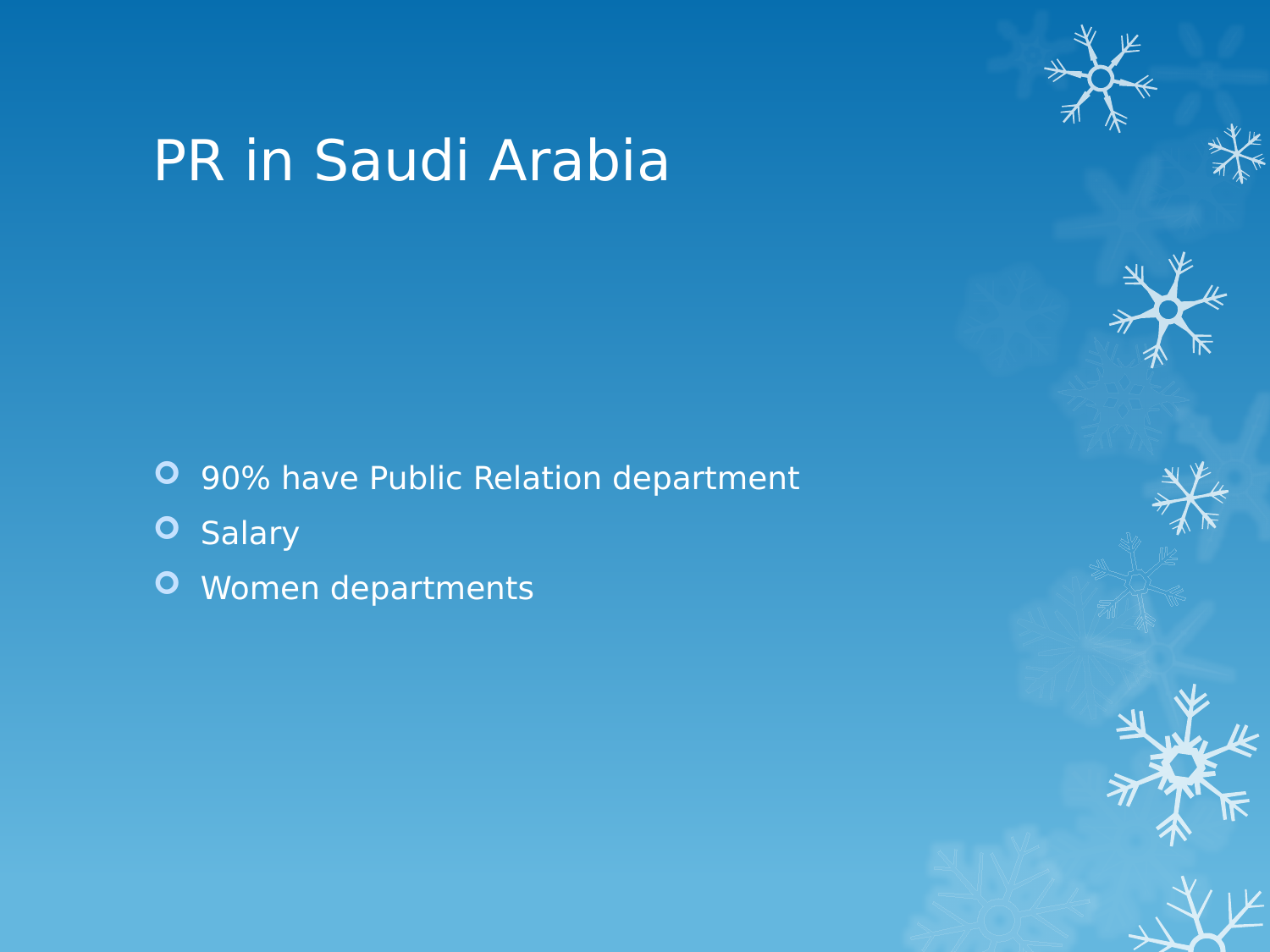

# PR in Saudi Arabia
90% have Public Relation department
Salary
Women departments